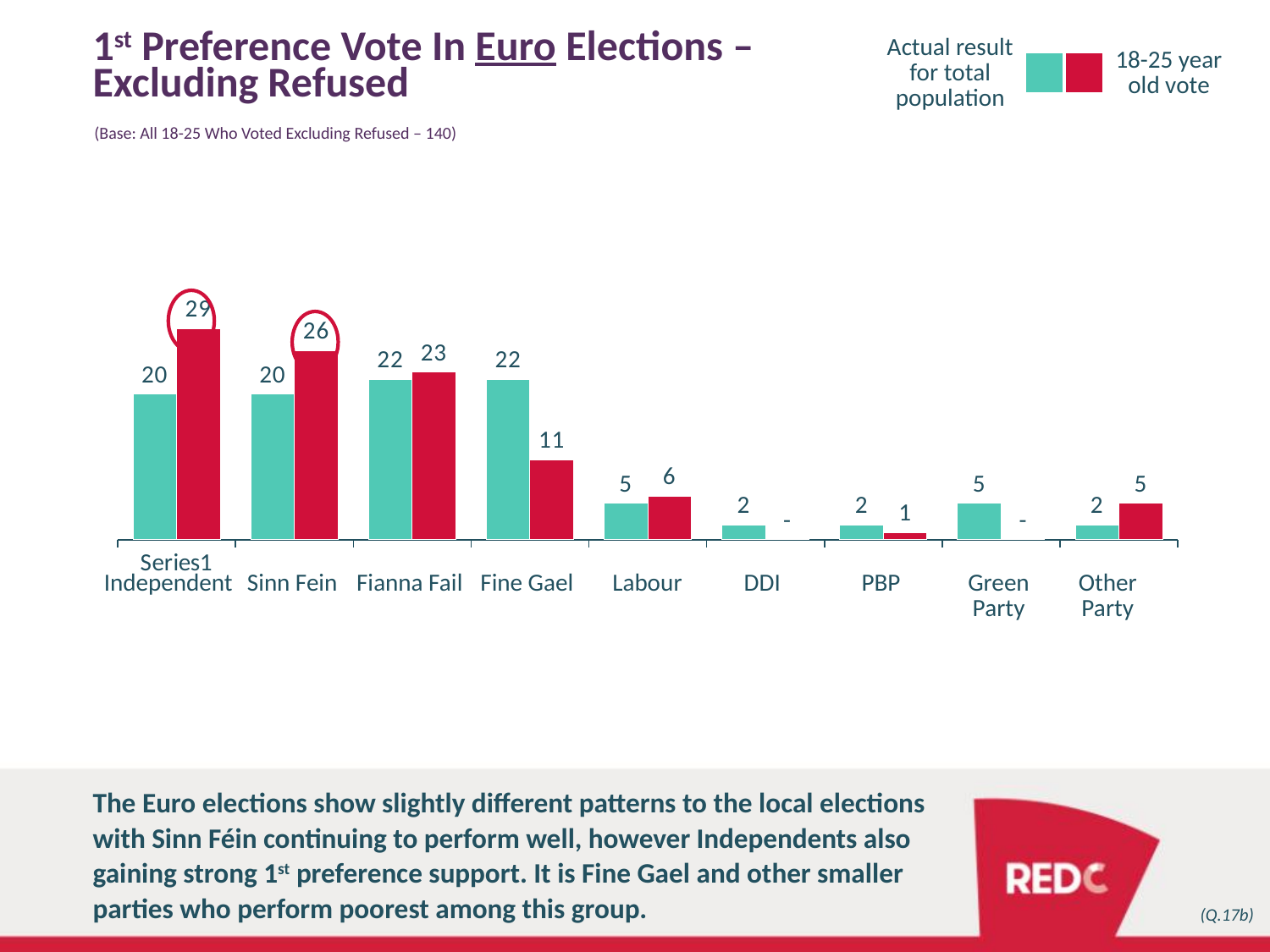

# 1st Preference Vote In Euro Elections – Excluding Refused
Actual result for total population
18-25 year old vote

(Base: All 18-25 Who Voted Excluding Refused – 140)

### Chart

| Category | Column1 | Column2 |
|---|---|---|
|  | 20.0 | 29.0 |
|  | 20.0 | 26.0 |
|  | 22.0 | 23.0 |
|  | 22.0 | 11.0 |
|  | 5.0 | 6.0 |
|  | 2.0 | 0.0 |
|  | 2.0 | 1.0 |
|  | 5.0 | 0.0 |
|  | 2.0 | 5.0 |

Independent
Sinn Fein
Fianna Fail
Fine Gael
Labour
DDI
PBP
Green
Party
Other
Party
The Euro elections show slightly different patterns to the local elections with Sinn Féin continuing to perform well, however Independents also gaining strong 1st preference support. It is Fine Gael and other smaller parties who perform poorest among this group.

(Q.17b)